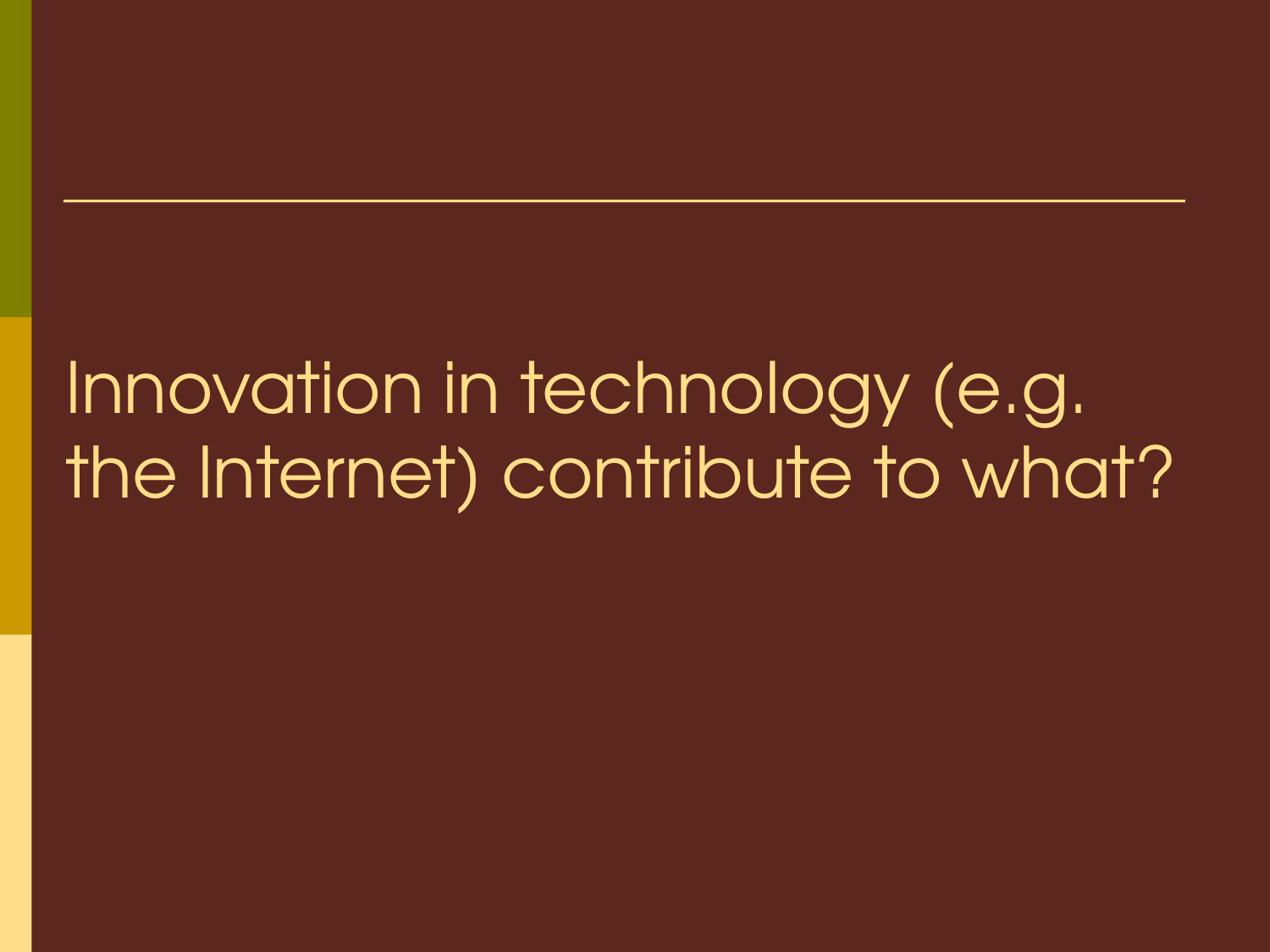

# Innovation in technology (e.g. the Internet) contribute to what?